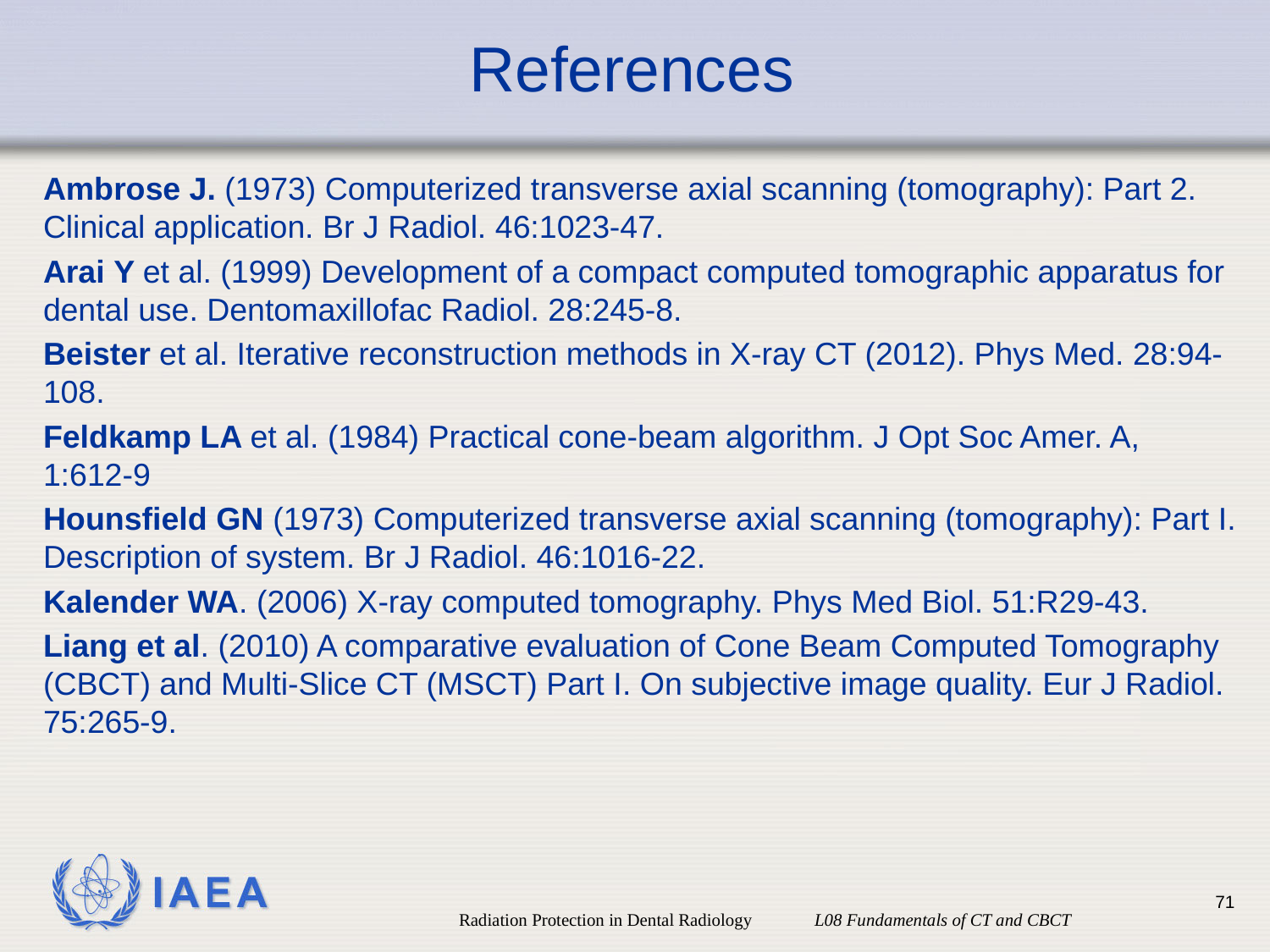

# References
Ambrose J. (1973) Computerized transverse axial scanning (tomography): Part 2. Clinical application. Br J Radiol. 46:1023-47.
Arai Y et al. (1999) Development of a compact computed tomographic apparatus for dental use. Dentomaxillofac Radiol. 28:245-8.
Beister et al. Iterative reconstruction methods in X-ray CT (2012). Phys Med. 28:94-108.
Feldkamp LA et al. (1984) Practical cone-beam algorithm. J Opt Soc Amer. A, 1:612-9
Hounsfield GN (1973) Computerized transverse axial scanning (tomography): Part I. Description of system. Br J Radiol. 46:1016-22.
Kalender WA. (2006) X-ray computed tomography. Phys Med Biol. 51:R29-43.
Liang et al. (2010) A comparative evaluation of Cone Beam Computed Tomography (CBCT) and Multi-Slice CT (MSCT) Part I. On subjective image quality. Eur J Radiol. 75:265-9.
71
Radiation Protection in Dental Radiology              L08 Fundamentals of CT and CBCT